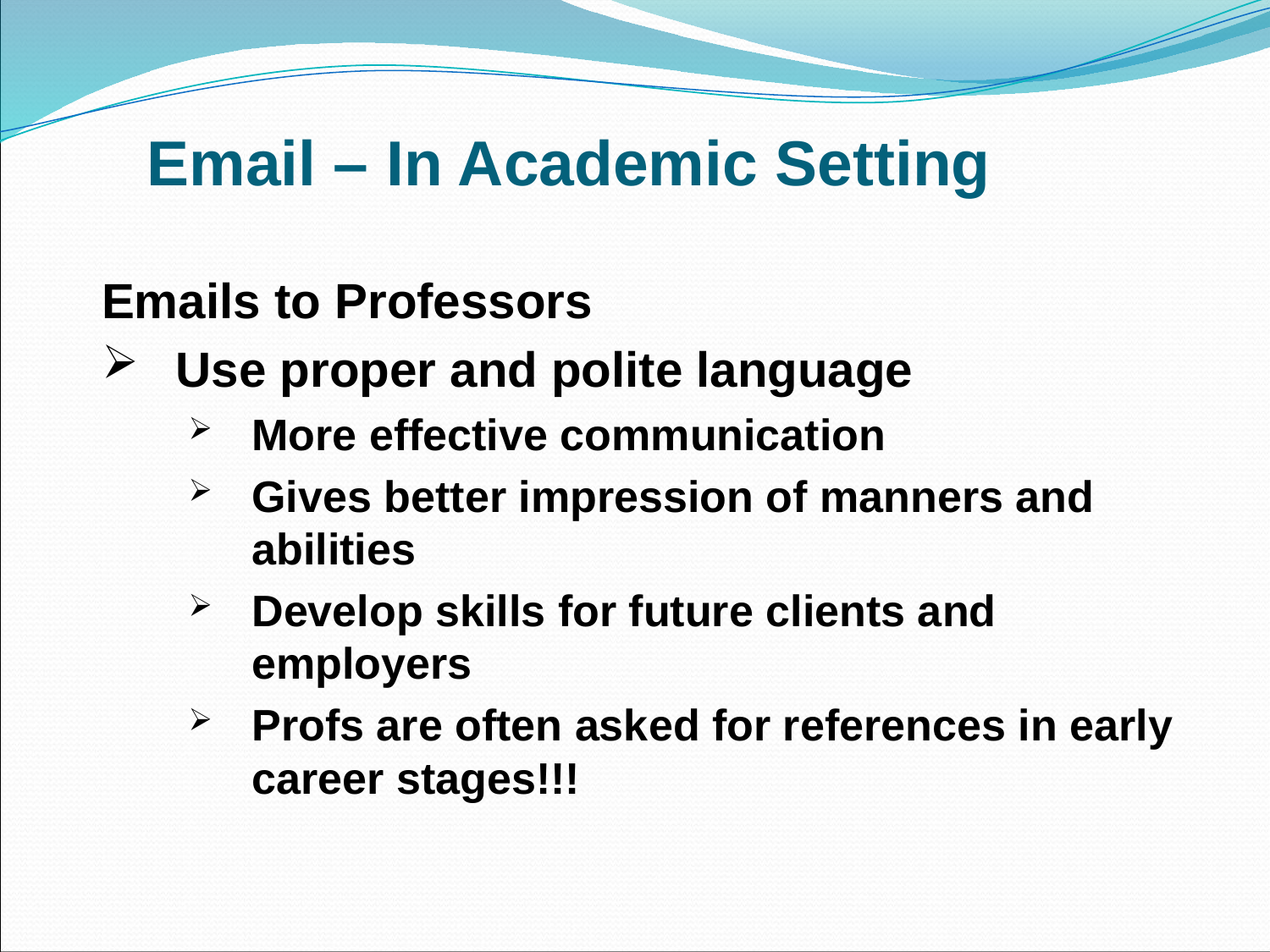

# Email – In Academic Setting
Emails to Professors
Use proper and polite language
More effective communication
Gives better impression of manners and abilities
Develop skills for future clients and employers
Profs are often asked for references in early career stages!!!